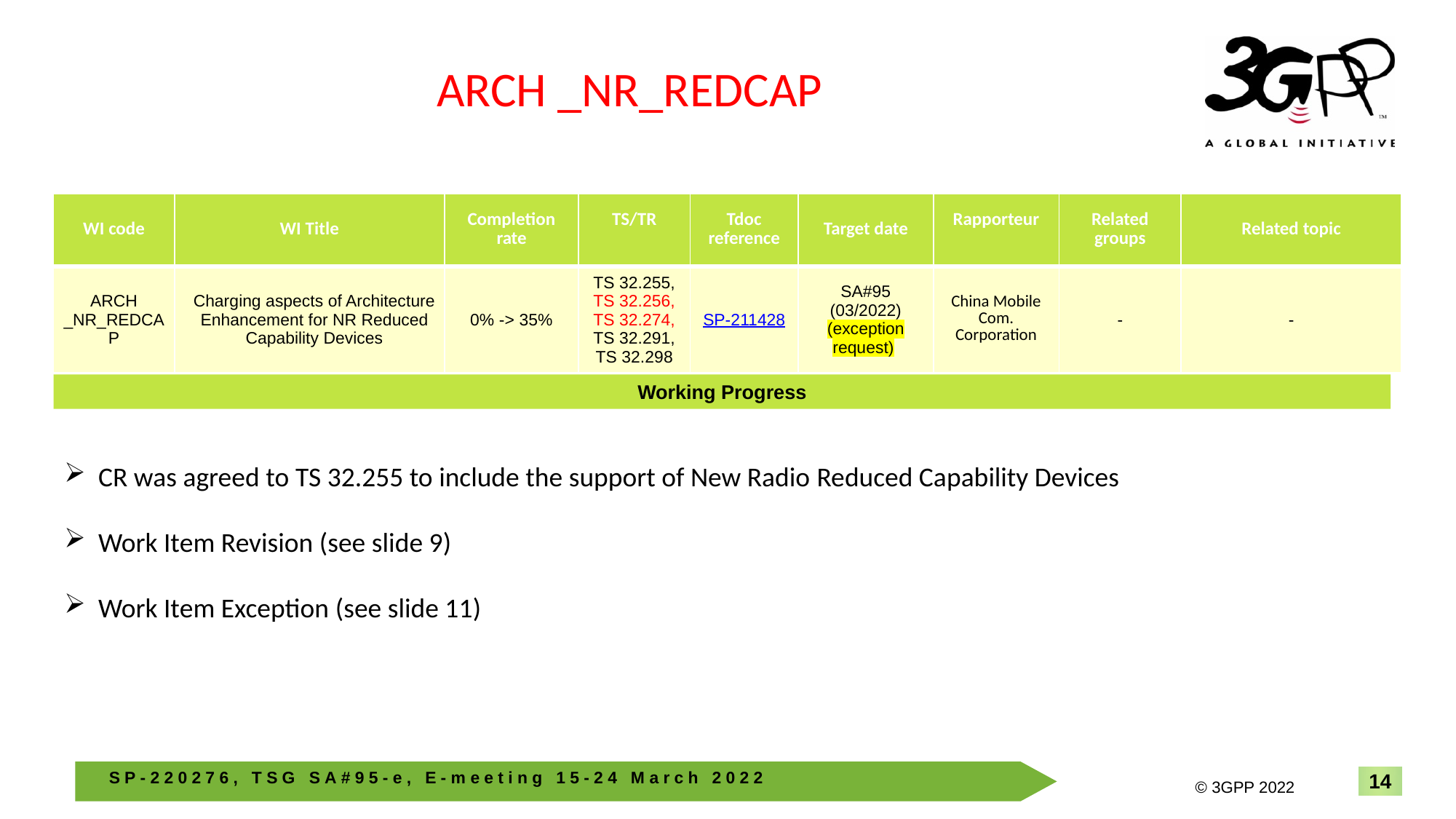

ARCH _NR_REDCAP
| WI code | WI Title | Completion rate | TS/TR | Tdoc reference | Target date | Rapporteur | Related groups | Related topic |
| --- | --- | --- | --- | --- | --- | --- | --- | --- |
| ARCH \_NR\_REDCAP | Charging aspects of Architecture Enhancement for NR Reduced Capability Devices | 0% -> 35% | TS 32.255, TS 32.256, TS 32.274, TS 32.291, TS 32.298 | SP-211428 | SA#95 (03/2022) (exception request) | China Mobile Com. Corporation | - | - |
Working Progress

CR was agreed to TS 32.255 to include the support of New Radio Reduced Capability Devices

Work Item Revision (see slide 9)

Work Item Exception (see slide 11)